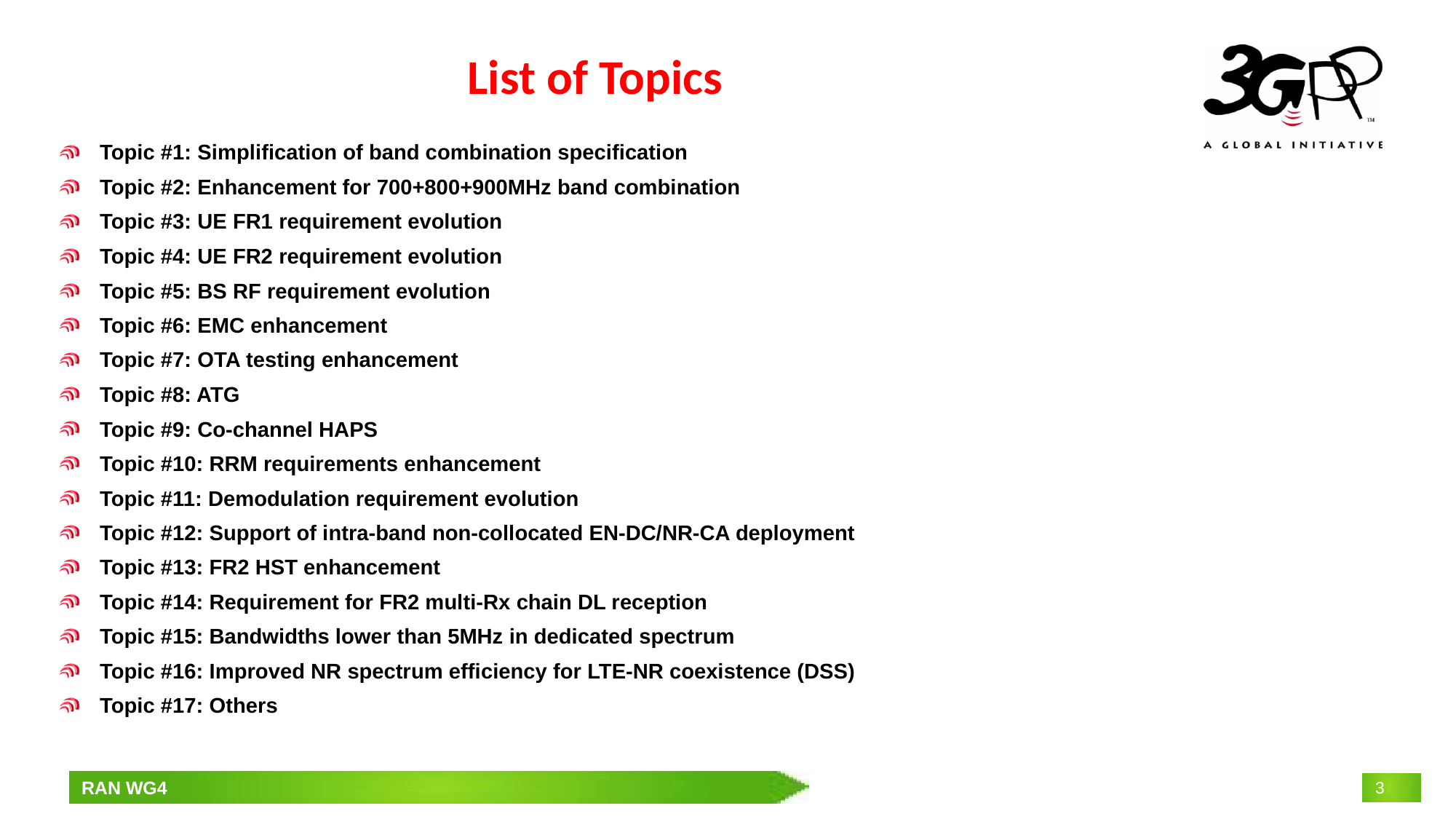

# List of Topics
Topic #1: Simplification of band combination specification
Topic #2: Enhancement for 700+800+900MHz band combination
Topic #3: UE FR1 requirement evolution
Topic #4: UE FR2 requirement evolution
Topic #5: BS RF requirement evolution
Topic #6: EMC enhancement
Topic #7: OTA testing enhancement
Topic #8: ATG
Topic #9: Co-channel HAPS
Topic #10: RRM requirements enhancement
Topic #11: Demodulation requirement evolution
Topic #12: Support of intra-band non-collocated EN-DC/NR-CA deployment
Topic #13: FR2 HST enhancement
Topic #14: Requirement for FR2 multi-Rx chain DL reception
Topic #15: Bandwidths lower than 5MHz in dedicated spectrum
Topic #16: Improved NR spectrum efficiency for LTE-NR coexistence (DSS)
Topic #17: Others